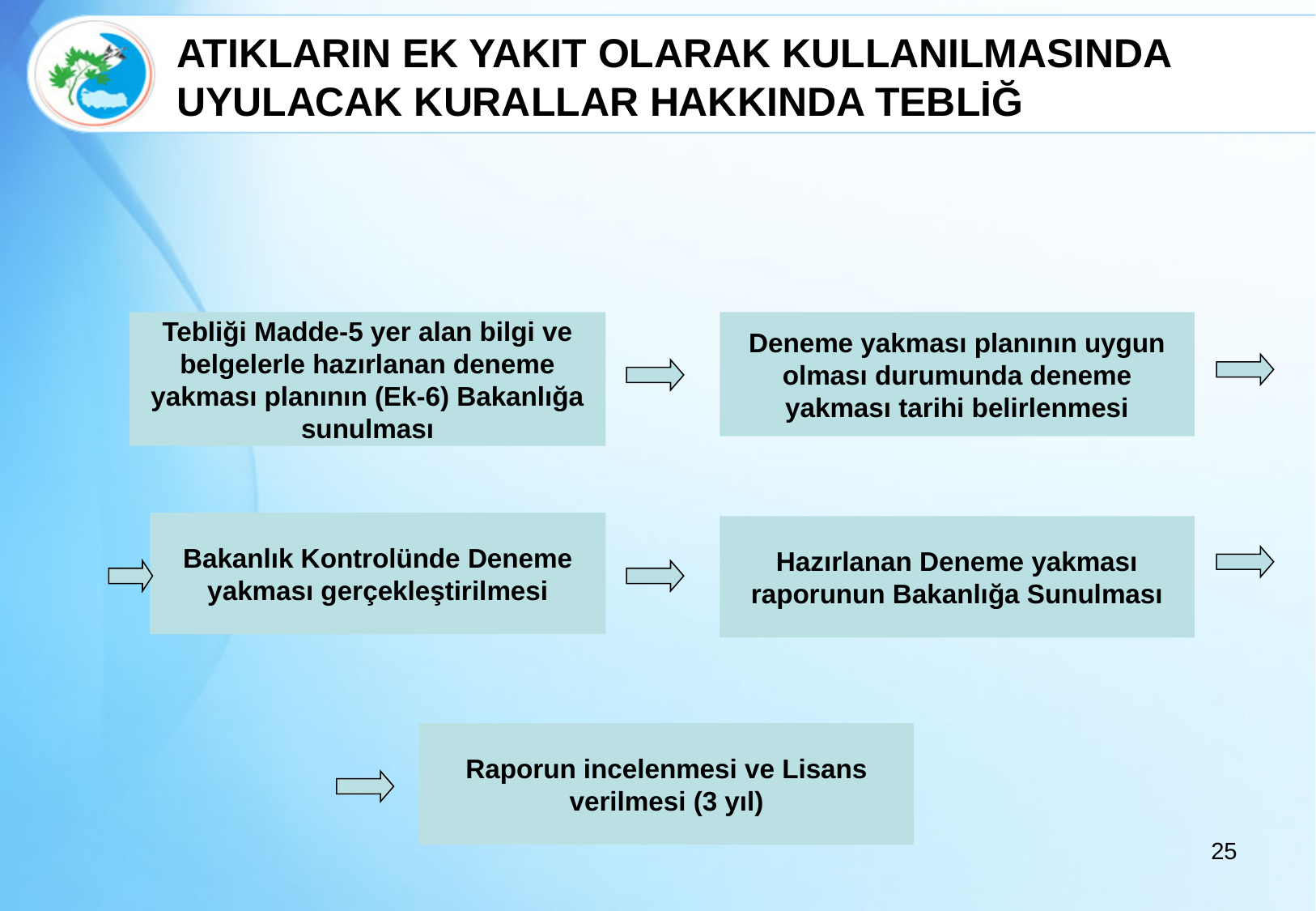

# ATIKLARIN EK YAKIT OLARAK KULLANILMASINDA UYULACAK KURALLAR HAKKINDA TEBLİĞ
Tebliği Madde-5 yer alan bilgi ve belgelerle hazırlanan deneme yakması planının (Ek-6) Bakanlığa sunulması
Deneme yakması planının uygun olması durumunda deneme yakması tarihi belirlenmesi

Bakanlık Kontrolünde Deneme yakması gerçekleştirilmesi
Hazırlanan Deneme yakması raporunun Bakanlığa Sunulması

Raporun incelenmesi ve Lisans verilmesi (3 yıl)

25